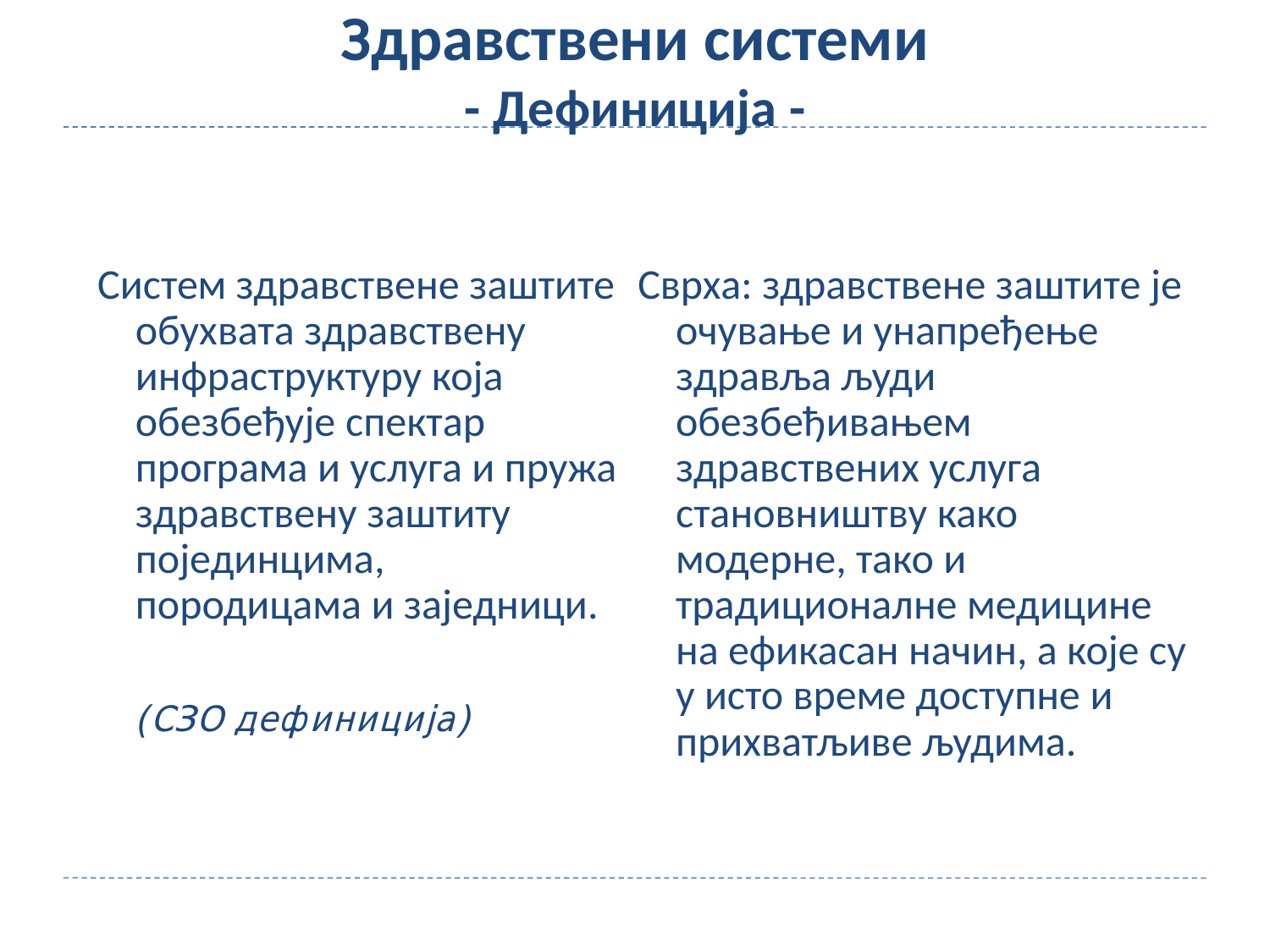

# Здравствени системи - Дефиниција -
Систем здравствене заштите обухвата здравствену инфраструктуру која обезбеђује спектар програма и услуга и пружа здравствену заштиту појединцима, породицама и заједници.

	(СЗО дефиниција)
Сврха: здравствене заштите је очување и унапређење здравља људи обезбеђивањем здравствених услуга становништву како модерне, тако и традиционалне медицине на ефикасан начин, а које су у исто време доступне и прихватљиве људима.